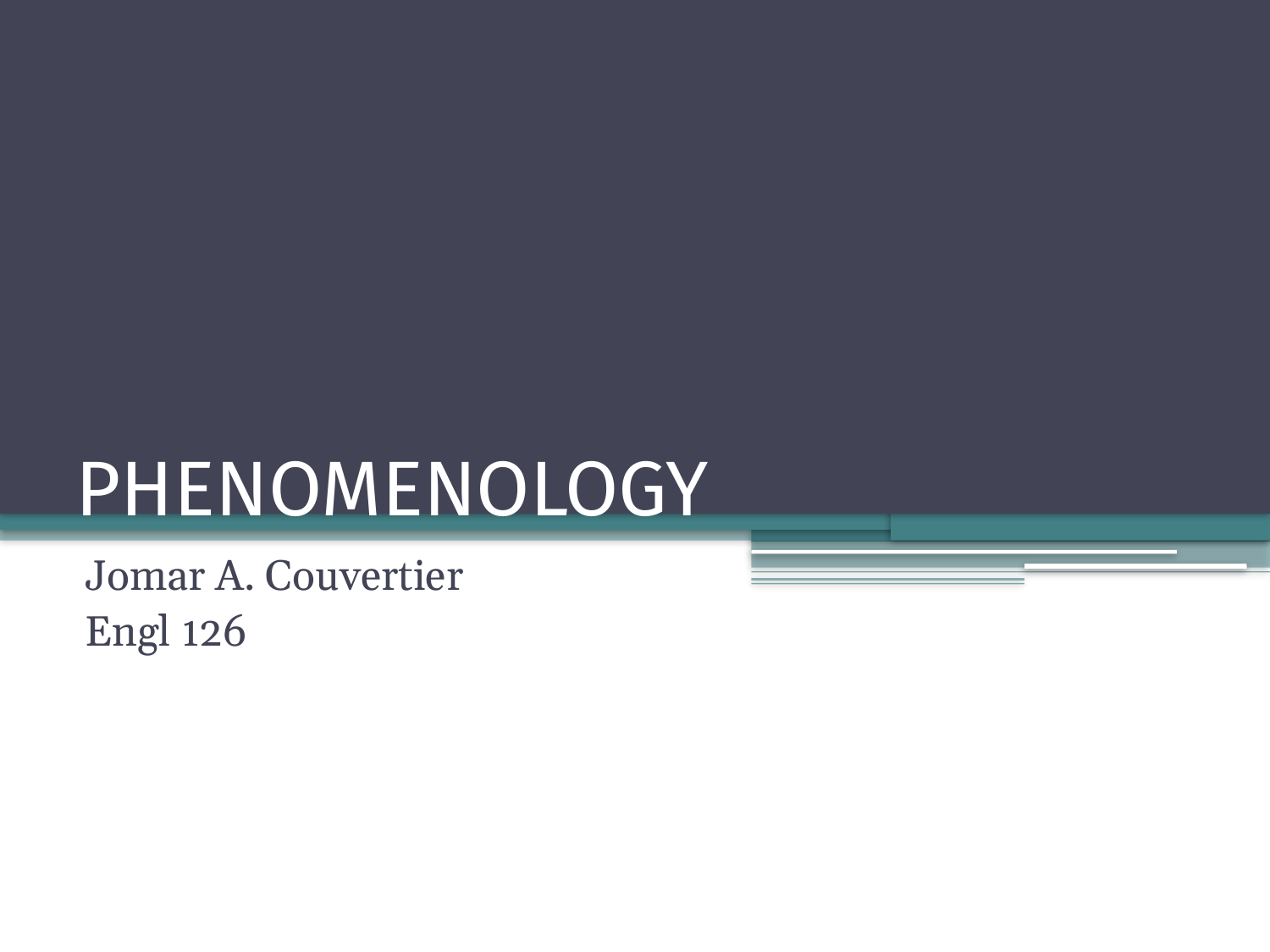

# PHENOMENOLOGY
Jomar A. Couvertier
Engl 126